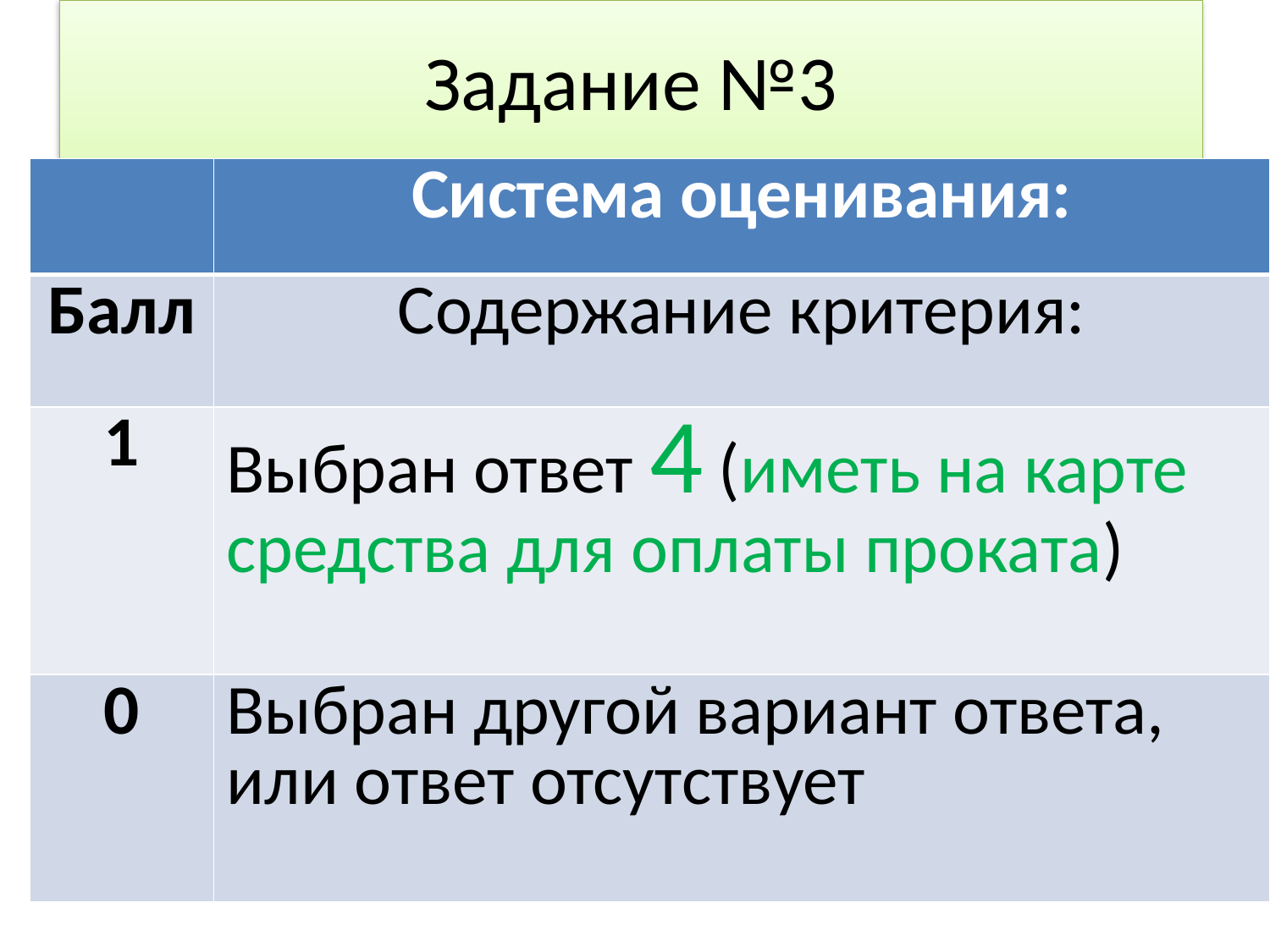

# Задание №3
|  | Система оценивания: |
| --- | --- |
| Балл | Содержание критерия: |
| 1 | Выбран ответ 4 (иметь на карте средства для оплаты проката) |
| 0 | Выбран другой вариант ответа, или ответ отсутствует |